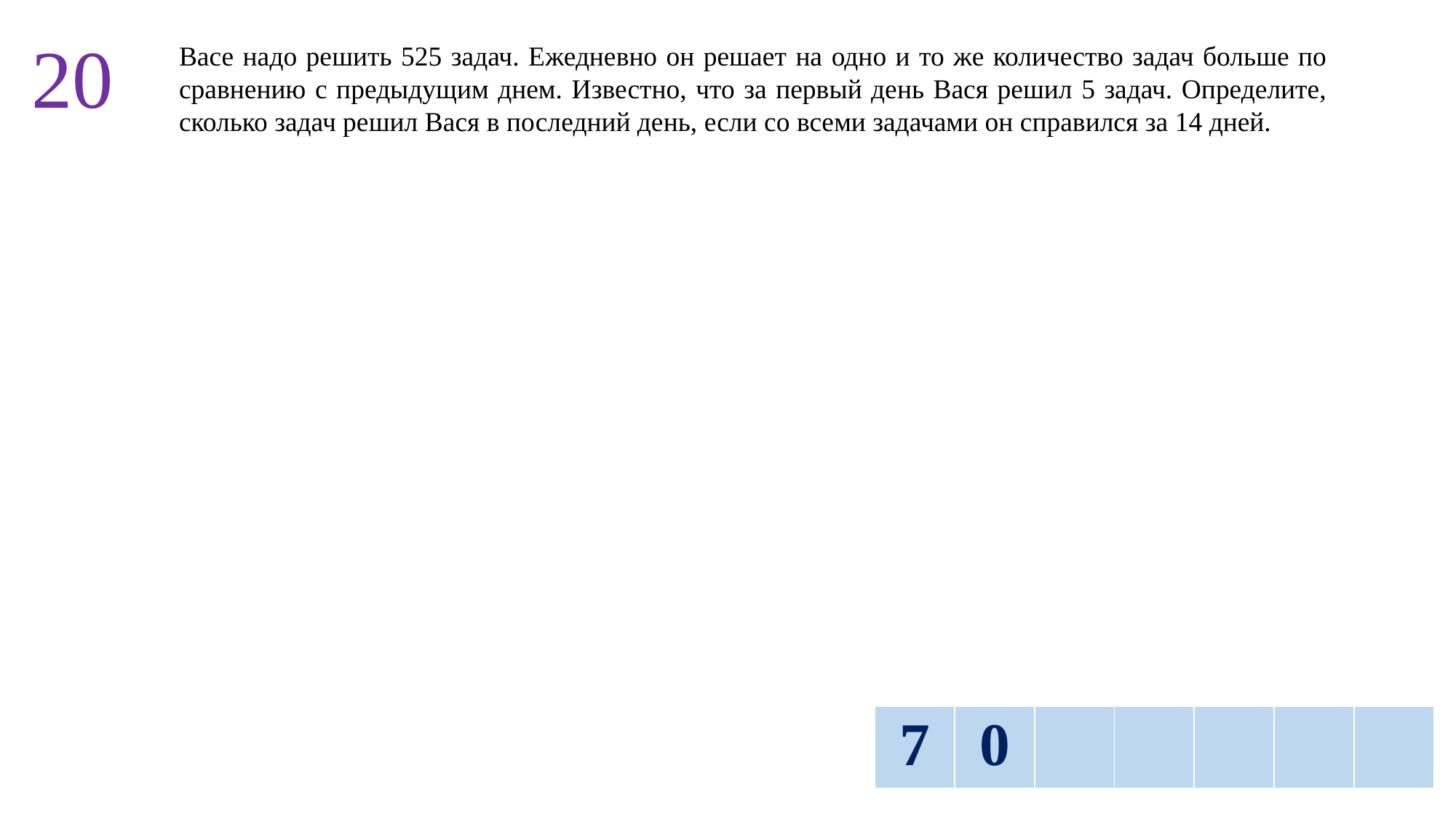

20
Васе надо решить 525 задач. Ежедневно он решает на одно и то же количество задач больше по сравнению с предыдущим днем. Известно, что за первый день Вася решил 5 задач. Определите, сколько задач решил Вася в последний день, если со всеми задачами он справился за 14 дней.
| 7 | 0 |  |  |  |  |  |
| --- | --- | --- | --- | --- | --- | --- |